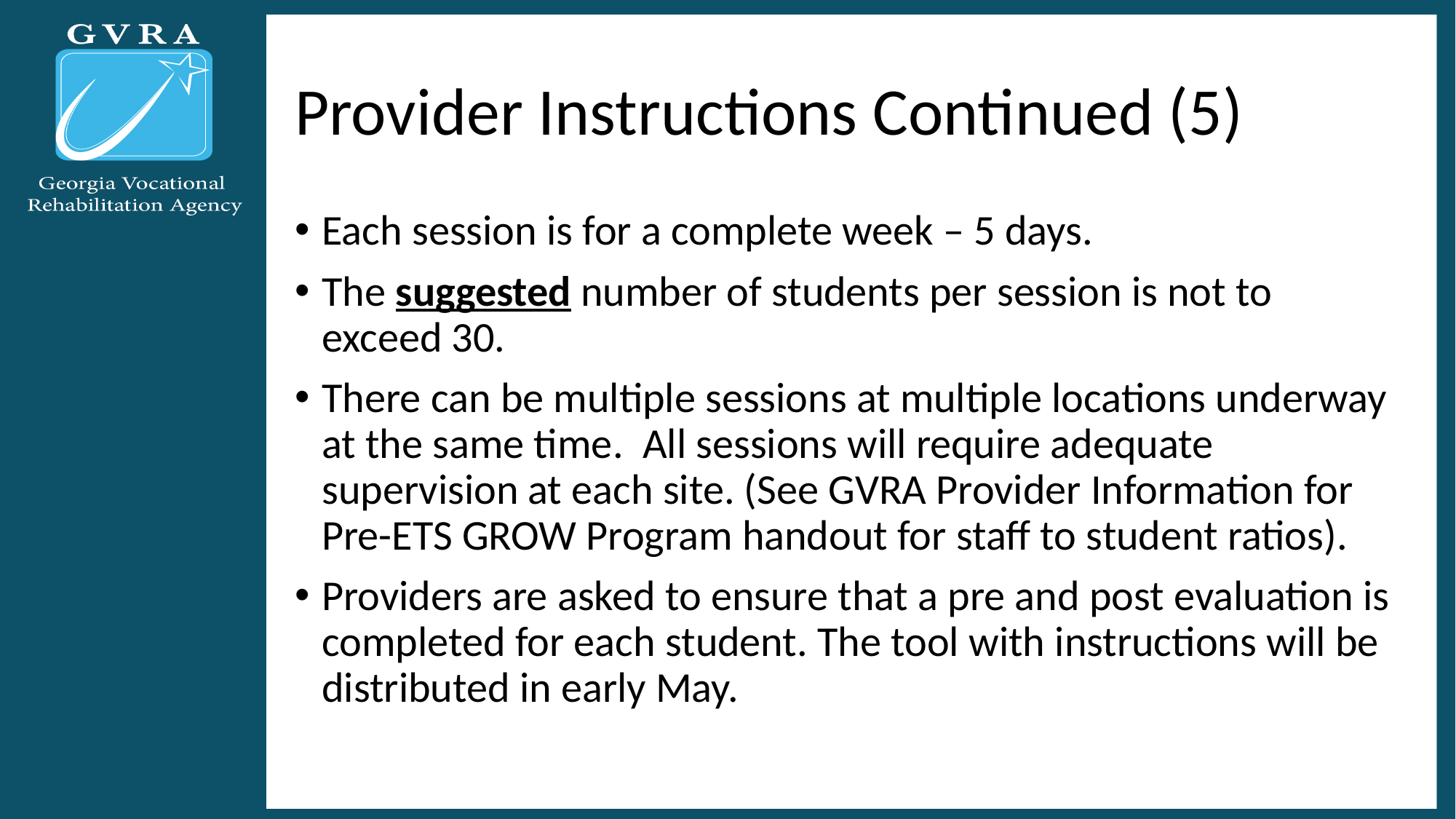

# Provider Instructions Continued (5)
Each session is for a complete week – 5 days.
The suggested number of students per session is not to exceed 30.
There can be multiple sessions at multiple locations underway at the same time.  All sessions will require adequate supervision at each site. (See GVRA Provider Information for Pre-ETS GROW Program handout for staff to student ratios).
Providers are asked to ensure that a pre and post evaluation is completed for each student. The tool with instructions will be distributed in early May.